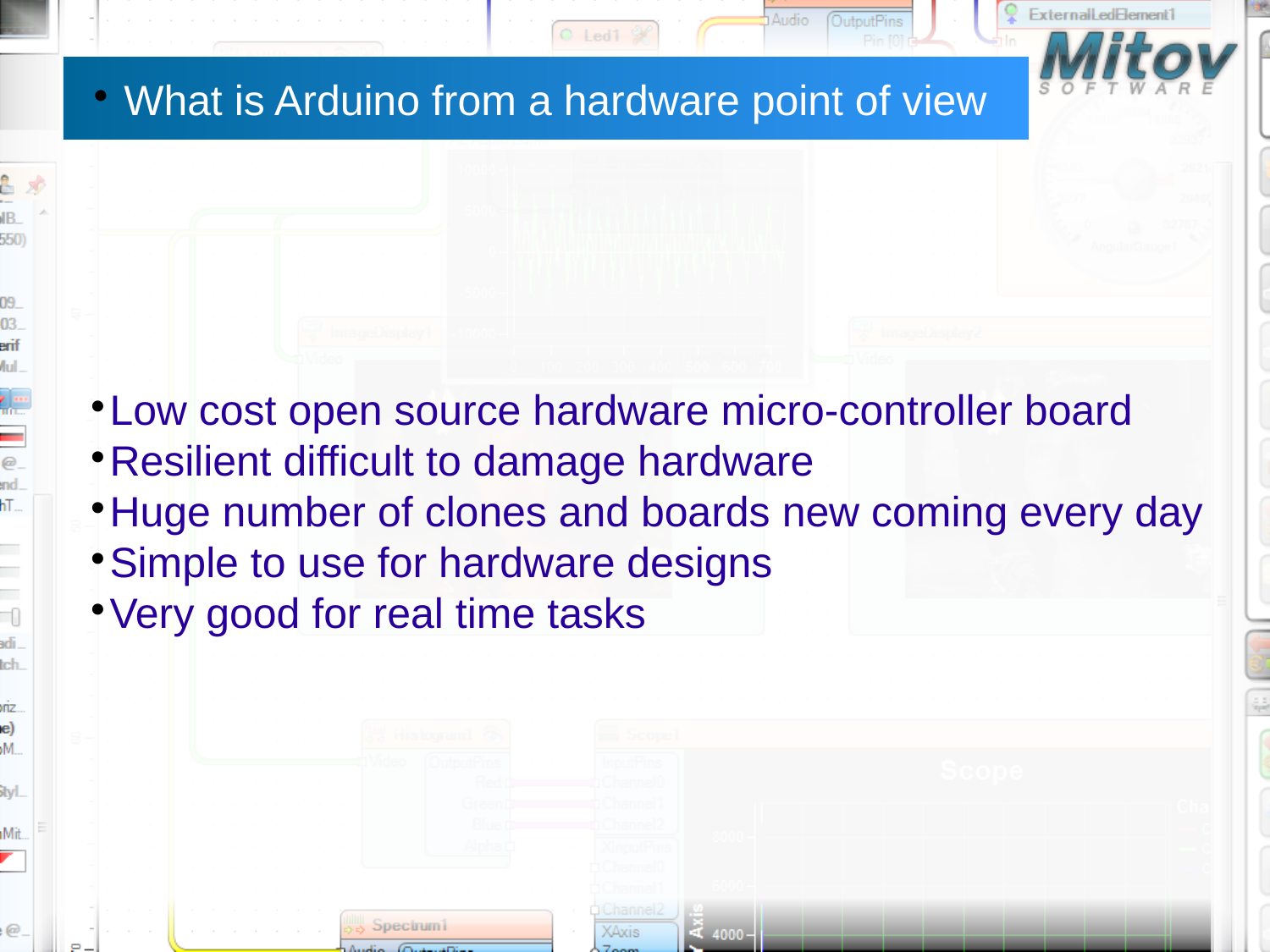

What is Arduino from a hardware point of view
Low cost open source hardware micro-controller board
Resilient difficult to damage hardware
Huge number of clones and boards new coming every day
Simple to use for hardware designs
Very good for real time tasks